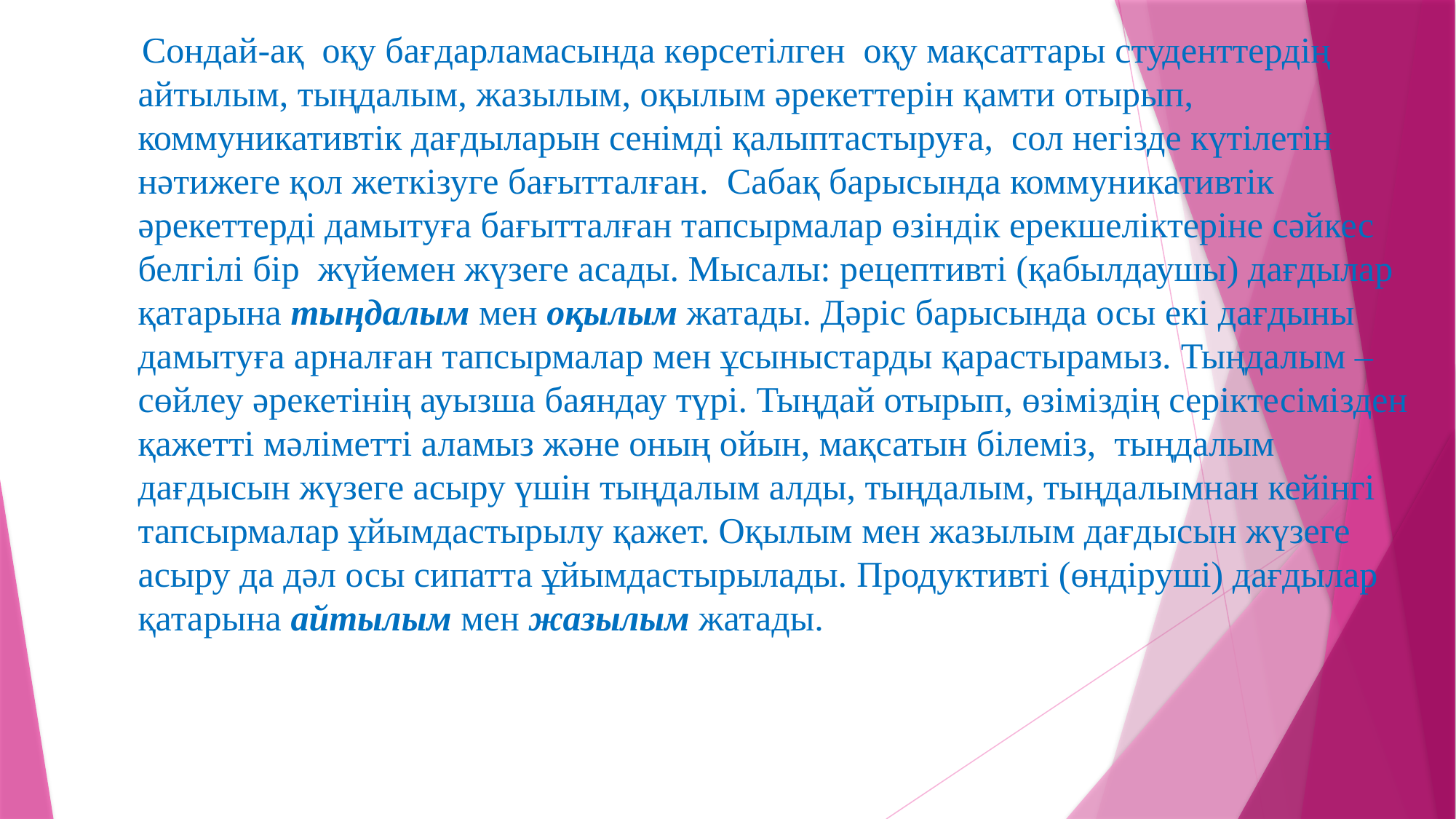

Сондай-ақ  оқу бағдарламасында көрсетілген  оқу мақсаттары студенттердің айтылым, тыңдалым, жазылым, оқылым әрекеттерін қамти отырып, коммуникативтік дағдыларын сенімді қалыптастыруға,  сол негізде күтілетін нәтижеге қол жеткізуге бағытталған.  Сабақ барысында коммуникативтік әрекеттерді дамытуға бағытталған тапсырмалар өзіндік ерекшеліктеріне сәйкес белгілі бір  жүйемен жүзеге асады. Мысалы: рецептивті (қабылдаушы) дағдылар қатарына тыңдалым мен оқылым жатады. Дәріс барысында осы екі дағдыны дамытуға арналған тапсырмалар мен ұсыныстарды қарастырамыз. Тыңдалым – сөйлеу әрекетінің ауызша баяндау түрі. Тыңдай отырып, өзіміздің серіктесімізден қажетті мәліметті аламыз және оның ойын, мақсатын білеміз,  тыңдалым дағдысын жүзеге асыру үшін тыңдалым алды, тыңдалым, тыңдалымнан кейінгі тапсырмалар ұйымдастырылу қажет. Оқылым мен жазылым дағдысын жүзеге асыру да дәл осы сипатта ұйымдастырылады. Продуктивті (өндіруші) дағдылар қатарына айтылым мен жазылым жатады.